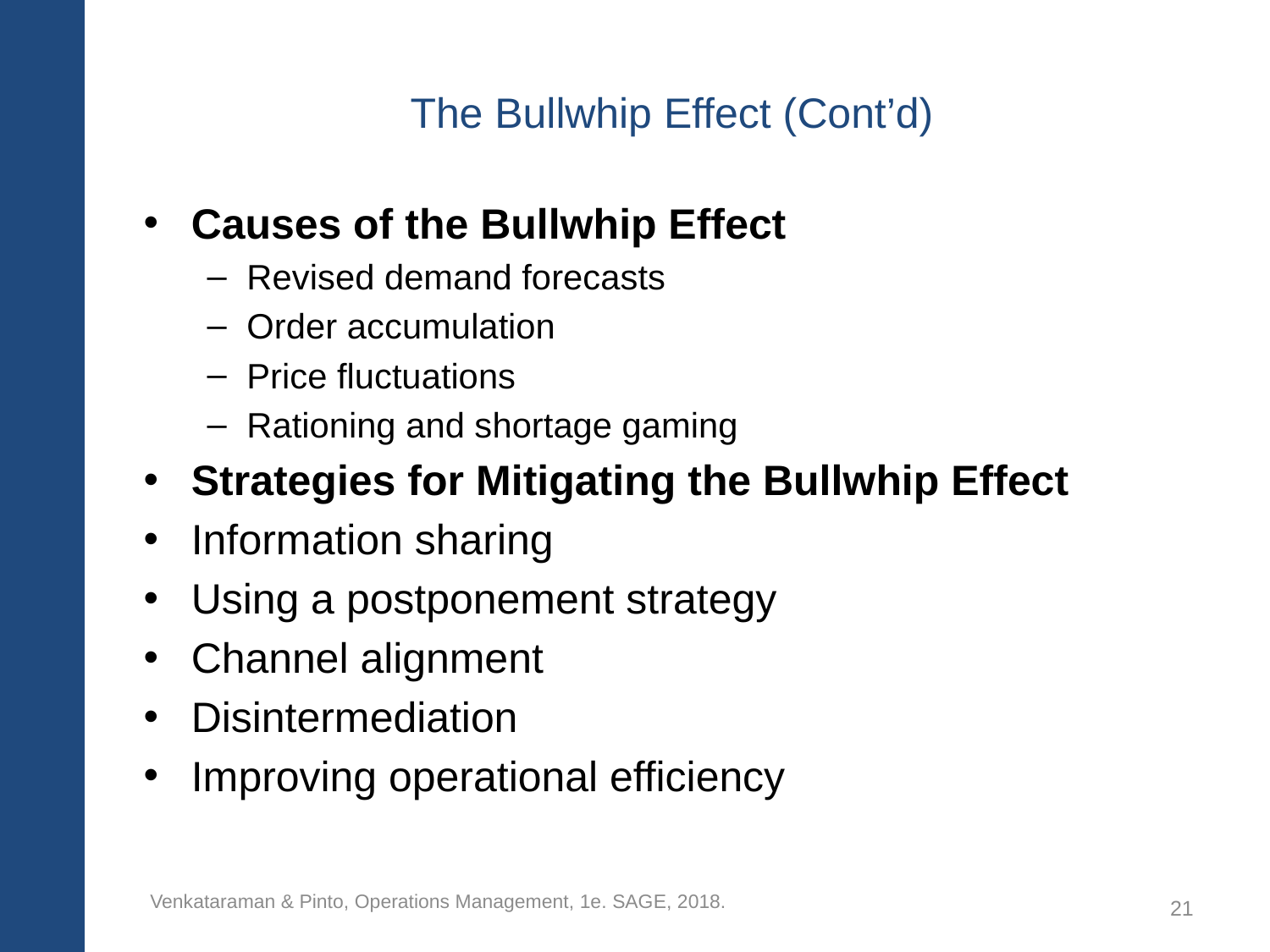

# The Bullwhip Effect (Cont’d)
Causes of the Bullwhip Effect
Revised demand forecasts
Order accumulation
Price fluctuations
Rationing and shortage gaming
Strategies for Mitigating the Bullwhip Effect
Information sharing
Using a postponement strategy
Channel alignment
Disintermediation
Improving operational efficiency
Venkataraman & Pinto, Operations Management, 1e. SAGE, 2018.
21